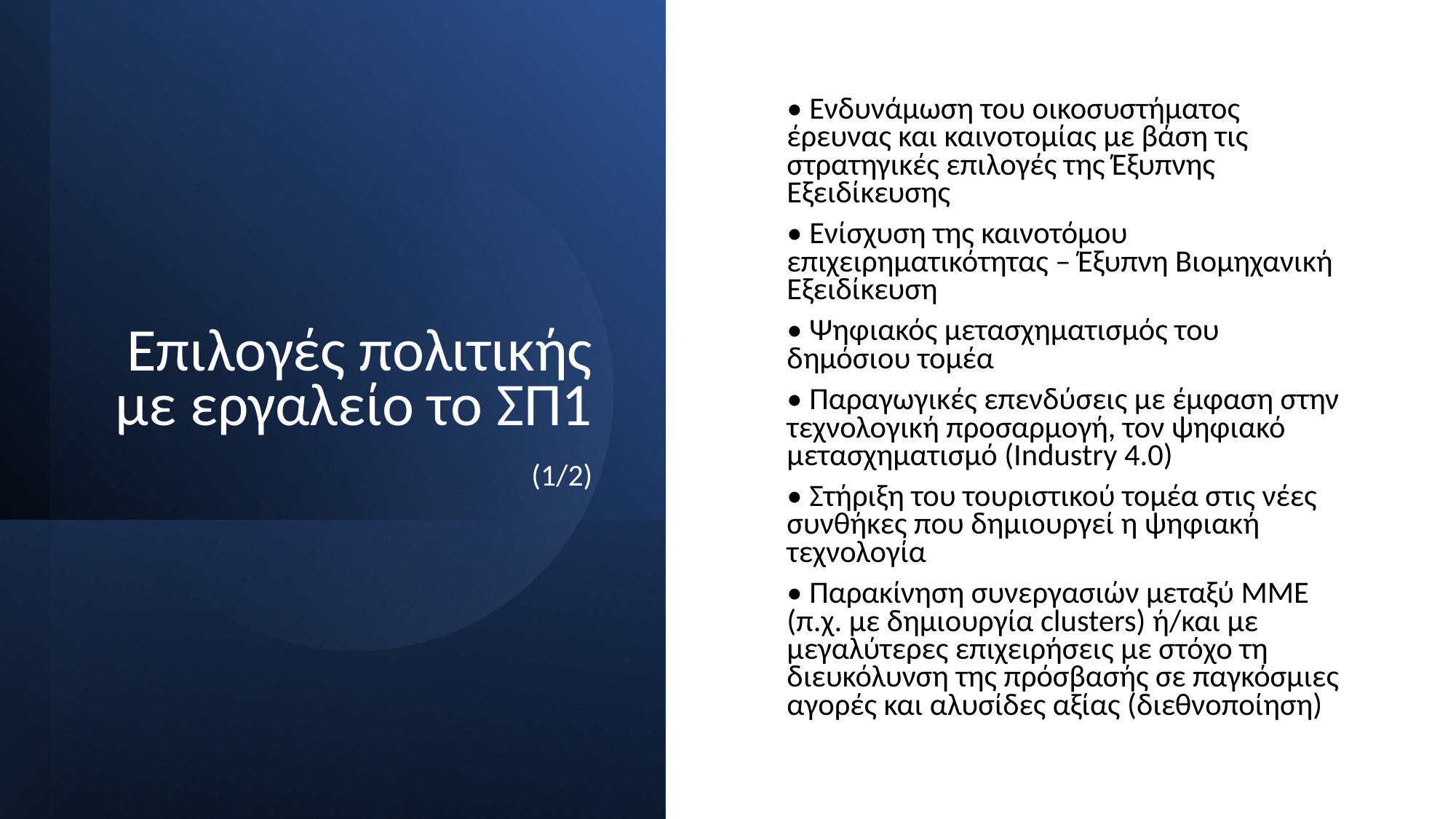

• Ενδυνάμωση του οικοσυστήματος έρευνας και καινοτομίας με βάση τις στρατηγικές επιλογές της Έξυπνης Εξειδίκευσης
• Ενίσχυση της καινοτόμου επιχειρηματικότητας – Έξυπνη Βιομηχανική Εξειδίκευση
• Ψηφιακός μετασχηματισμός του δημόσιου τομέα
• Παραγωγικές επενδύσεις με έμφαση στην τεχνολογική προσαρμογή, τον ψηφιακό μετασχηματισμό (Industry 4.0)
• Στήριξη του τουριστικού τομέα στις νέες συνθήκες που δημιουργεί η ψηφιακή τεχνολογία
• Παρακίνηση συνεργασιών μεταξύ ΜΜΕ (π.χ. με δημιουργία clusters) ή/και με μεγαλύτερες επιχειρήσεις με στόχο τη διευκόλυνση της πρόσβασής σε παγκόσμιες αγορές και αλυσίδες αξίας (διεθνοποίηση)

Επιλογές πολιτικής με εργαλείο το ΣΠ1
(1/2)